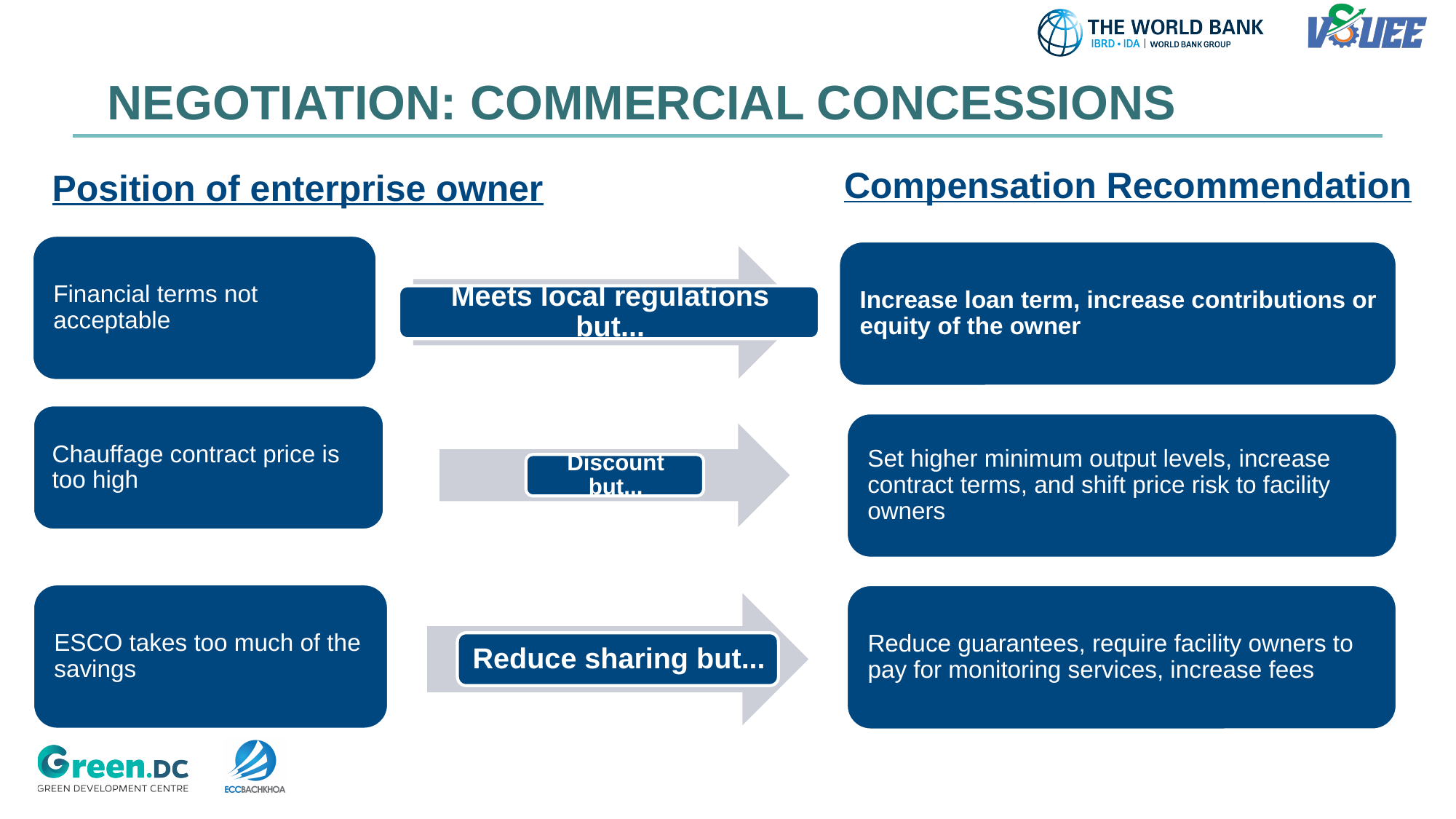

| NEGOTIATION: COMMERCIAL CONCESSIONS |
| --- |
Compensation Recommendation
Position of enterprise owner
Increase loan term, increase contributions or equity of the owner
Financial terms not acceptable
Meets local regulations but...
Chauffage contract price is too high
Set higher minimum output levels, increase contract terms, and shift price risk to facility owners
Discount but...
ESCO takes too much of the savings
Reduce guarantees, require facility owners to pay for monitoring services, increase fees
Reduce sharing but...